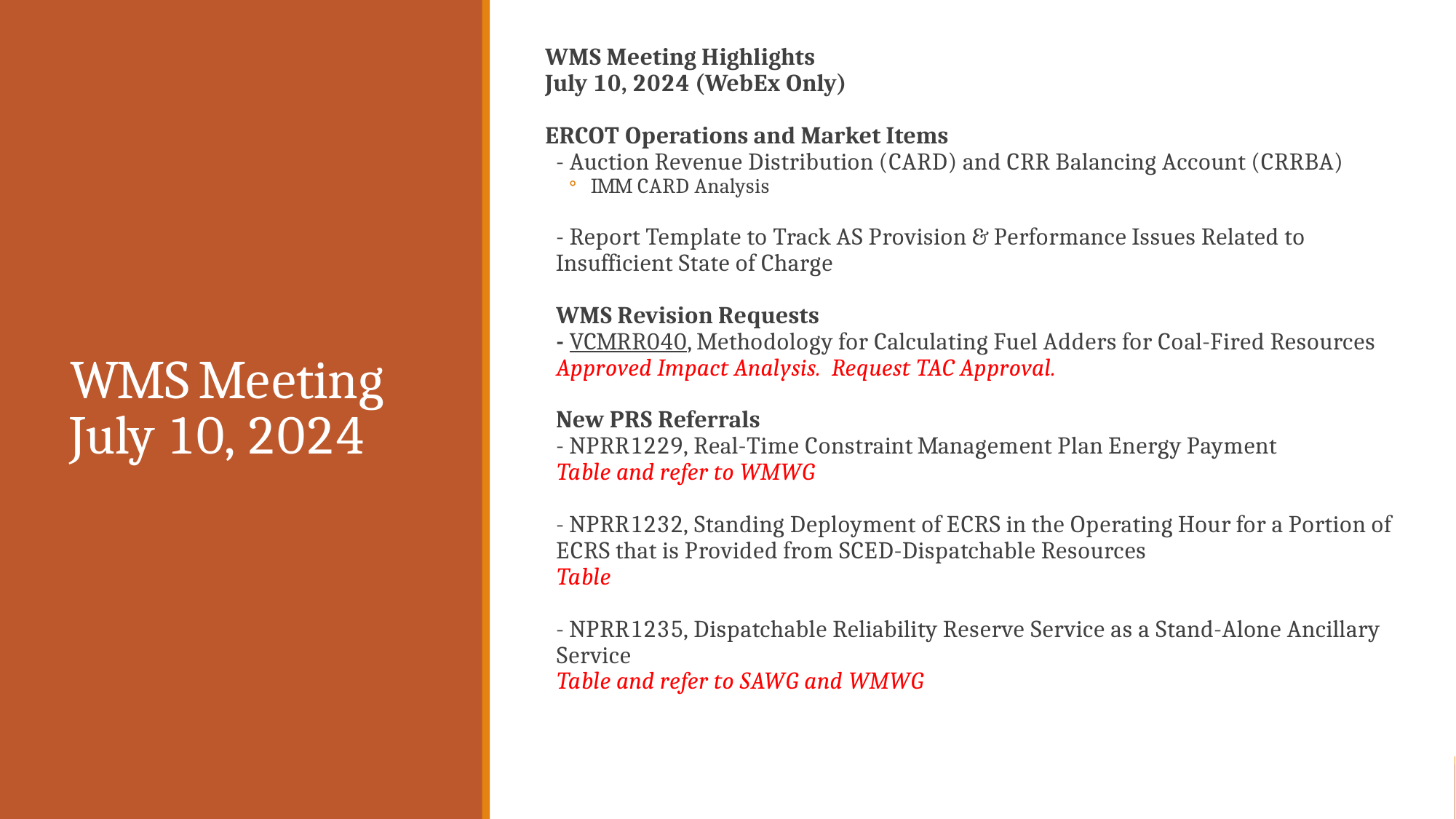

WMS Meeting Highlights
July 10, 2024 (WebEx Only)

ERCOT Operations and Market Items
- Auction Revenue Distribution (CARD) and CRR Balancing Account (CRRBA)
IMM CARD Analysis

- Report Template to Track AS Provision & Performance Issues Related to Insufficient State of Charge

WMS Revision Requests
- VCMRR040, Methodology for Calculating Fuel Adders for Coal-Fired Resources Approved Impact Analysis.  Request TAC Approval.

New PRS Referrals
- NPRR1229, Real-Time Constraint Management Plan Energy Payment
Table and refer to WMWG

- NPRR1232, Standing Deployment of ECRS in the Operating Hour for a Portion of ECRS that is Provided from SCED-Dispatchable Resources
Table

- NPRR1235, Dispatchable Reliability Reserve Service as a Stand-Alone Ancillary Service
Table and refer to SAWG and WMWG

# WMS Meeting  July 10, 2024